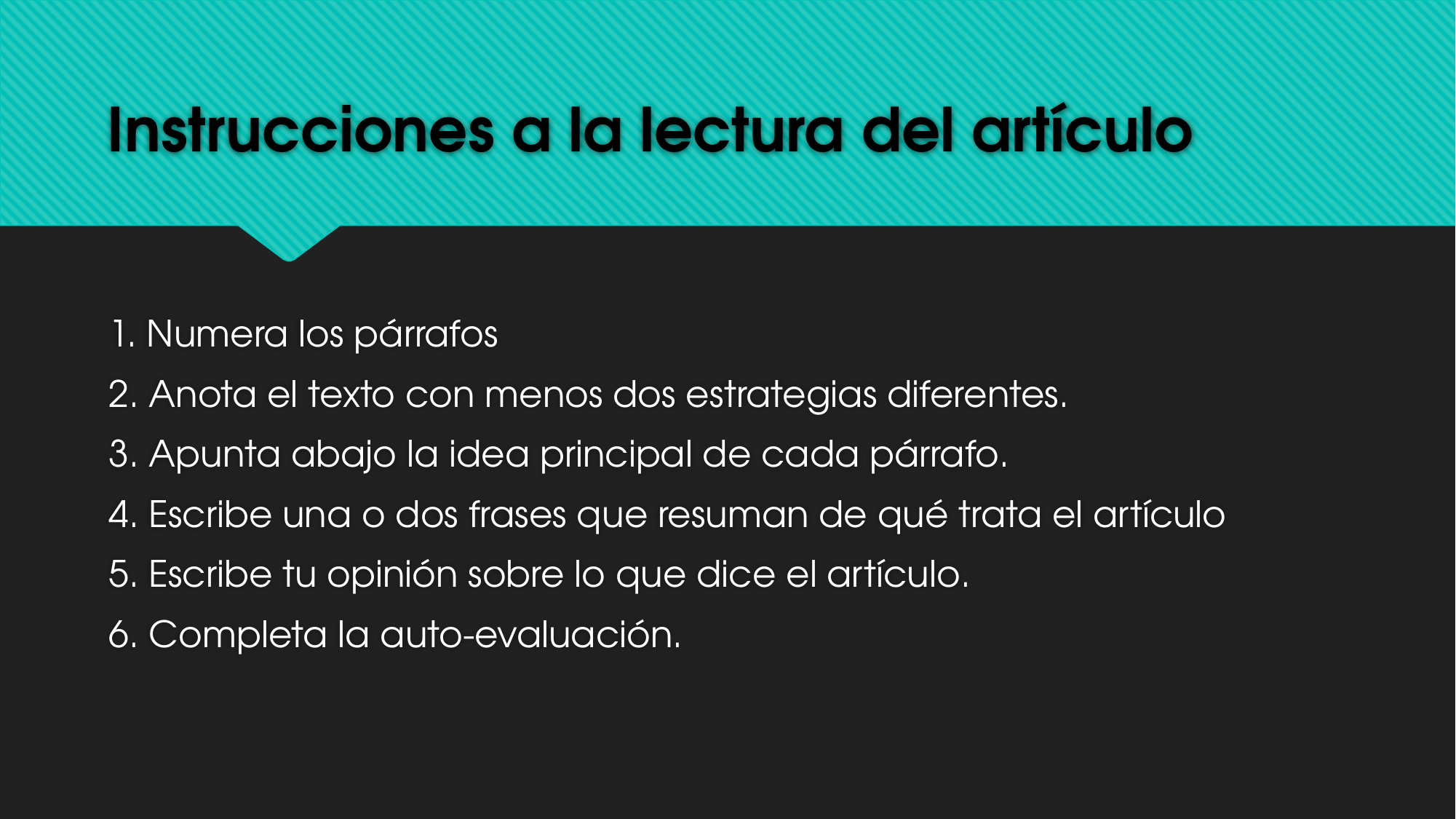

# Instrucciones a la lectura del artículo
1. Numera los párrafos
2. Anota el texto con menos dos estrategias diferentes.
3. Apunta abajo la idea principal de cada párrafo.
4. Escribe una o dos frases que resuman de qué trata el artículo
5. Escribe tu opinión sobre lo que dice el artículo.
6. Completa la auto-evaluación.